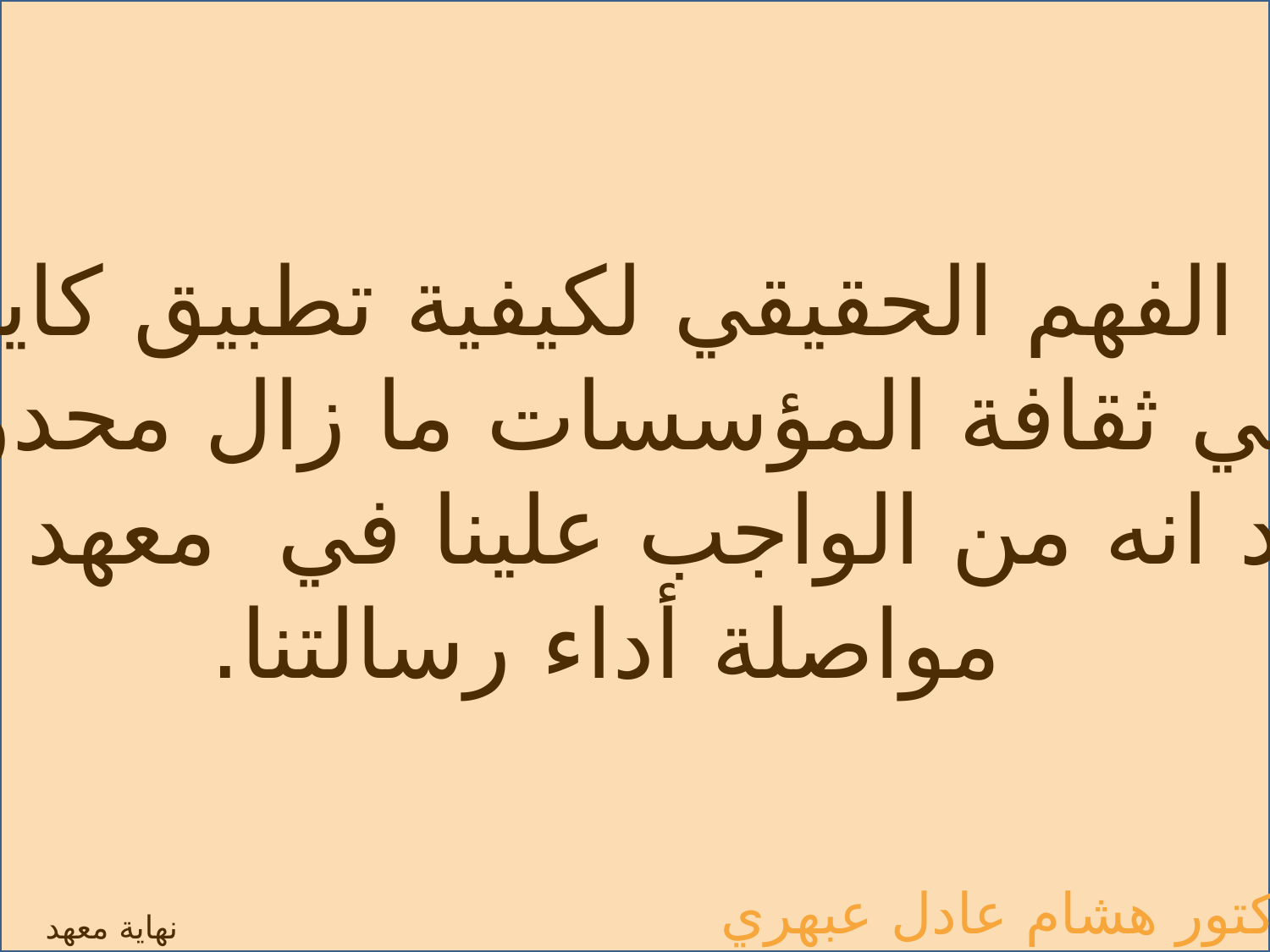

إن الفهم الحقيقي لكيفية تطبيق كايزن
 في ثقافة المؤسسات ما زال محدودا،
 نعتقد انه من الواجب علينا في  معهد كايزن
مواصلة أداء رسالتنا.
الدكتور هشام عادل عبهري
نهاية معهد كايزن